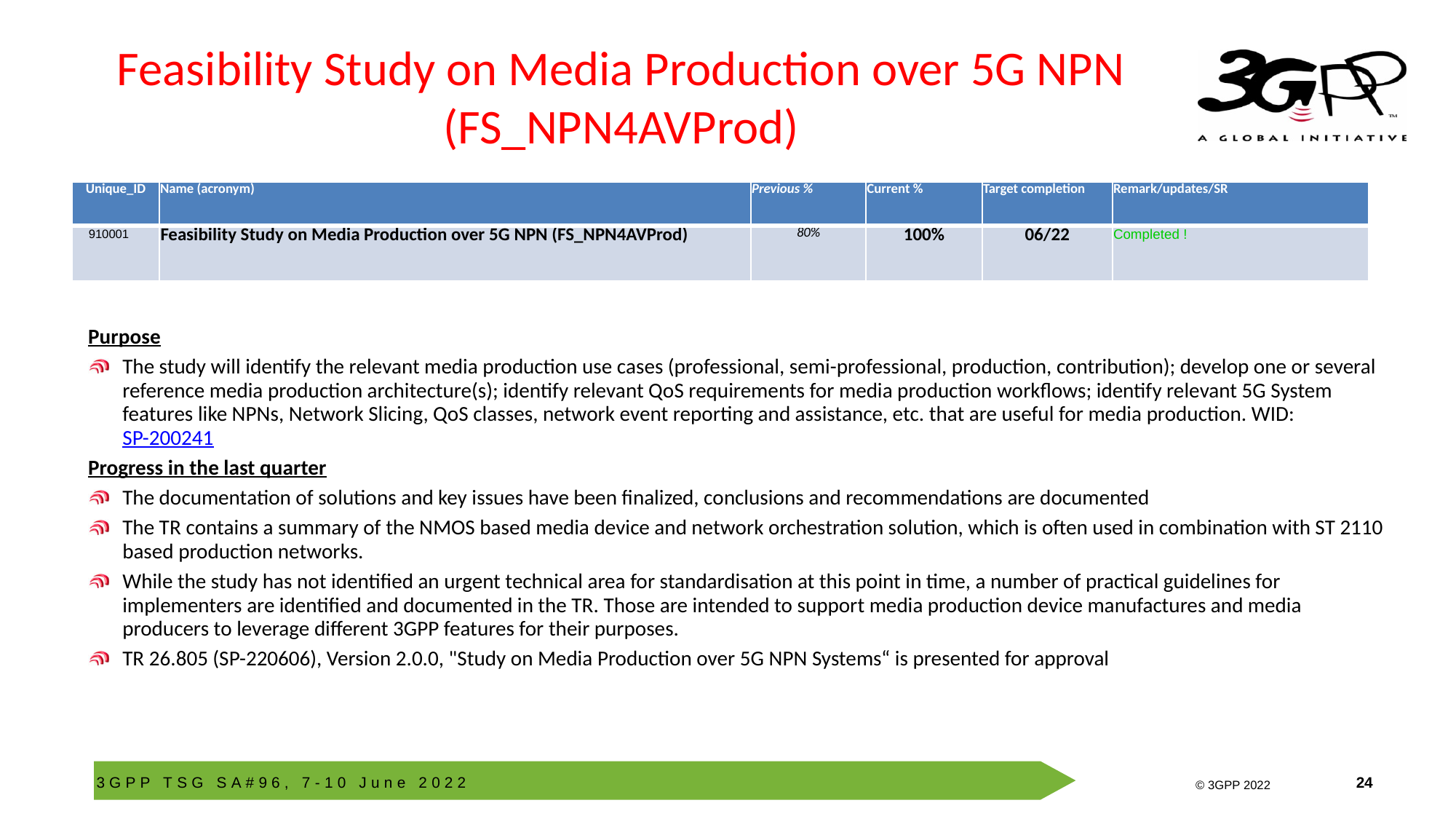

# Feasibility Study on Media Production over 5G NPN (FS_NPN4AVProd)
| Unique\_ID | Name (acronym) | Previous % | Current % | Target completion | Remark/updates/SR |
| --- | --- | --- | --- | --- | --- |
| 910001 | Feasibility Study on Media Production over 5G NPN (FS\_NPN4AVProd) | 80% | 100% | 06/22 | Completed ! |
Purpose
The study will identify the relevant media production use cases (professional, semi-professional, production, contribution); develop one or several reference media production architecture(s); identify relevant QoS requirements for media production workflows; identify relevant 5G System features like NPNs, Network Slicing, QoS classes, network event reporting and assistance, etc. that are useful for media production. WID: SP-200241
Progress in the last quarter
The documentation of solutions and key issues have been finalized, conclusions and recommendations are documented
The TR contains a summary of the NMOS based media device and network orchestration solution, which is often used in combination with ST 2110 based production networks.
While the study has not identified an urgent technical area for standardisation at this point in time, a number of practical guidelines for implementers are identified and documented in the TR. Those are intended to support media production device manufactures and media producers to leverage different 3GPP features for their purposes.
TR 26.805 (SP-220606), Version 2.0.0, "Study on Media Production over 5G NPN Systems“ is presented for approval